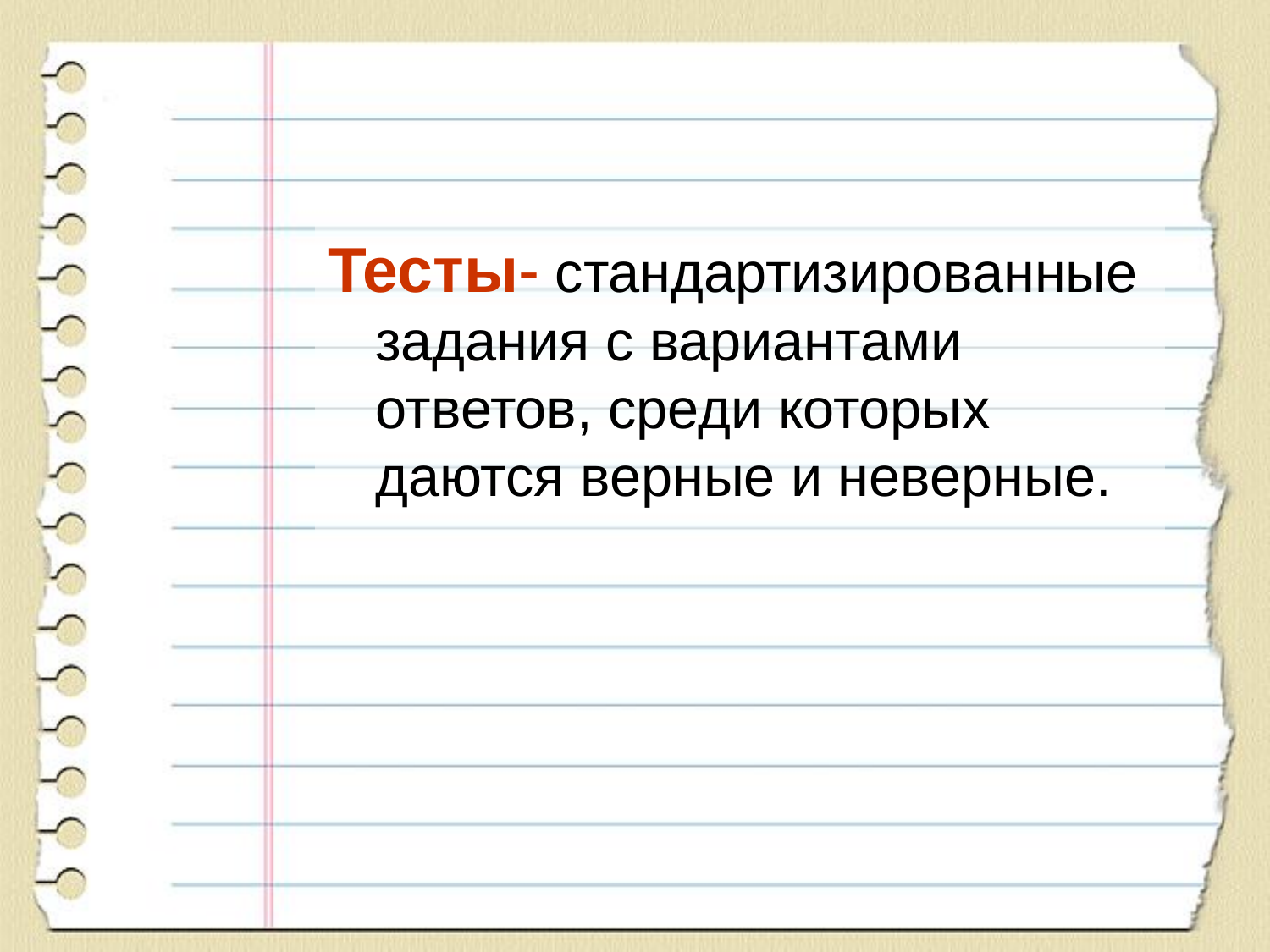

#
Тесты- стандартизированные задания с вариантами ответов, среди которых даются верные и неверные.